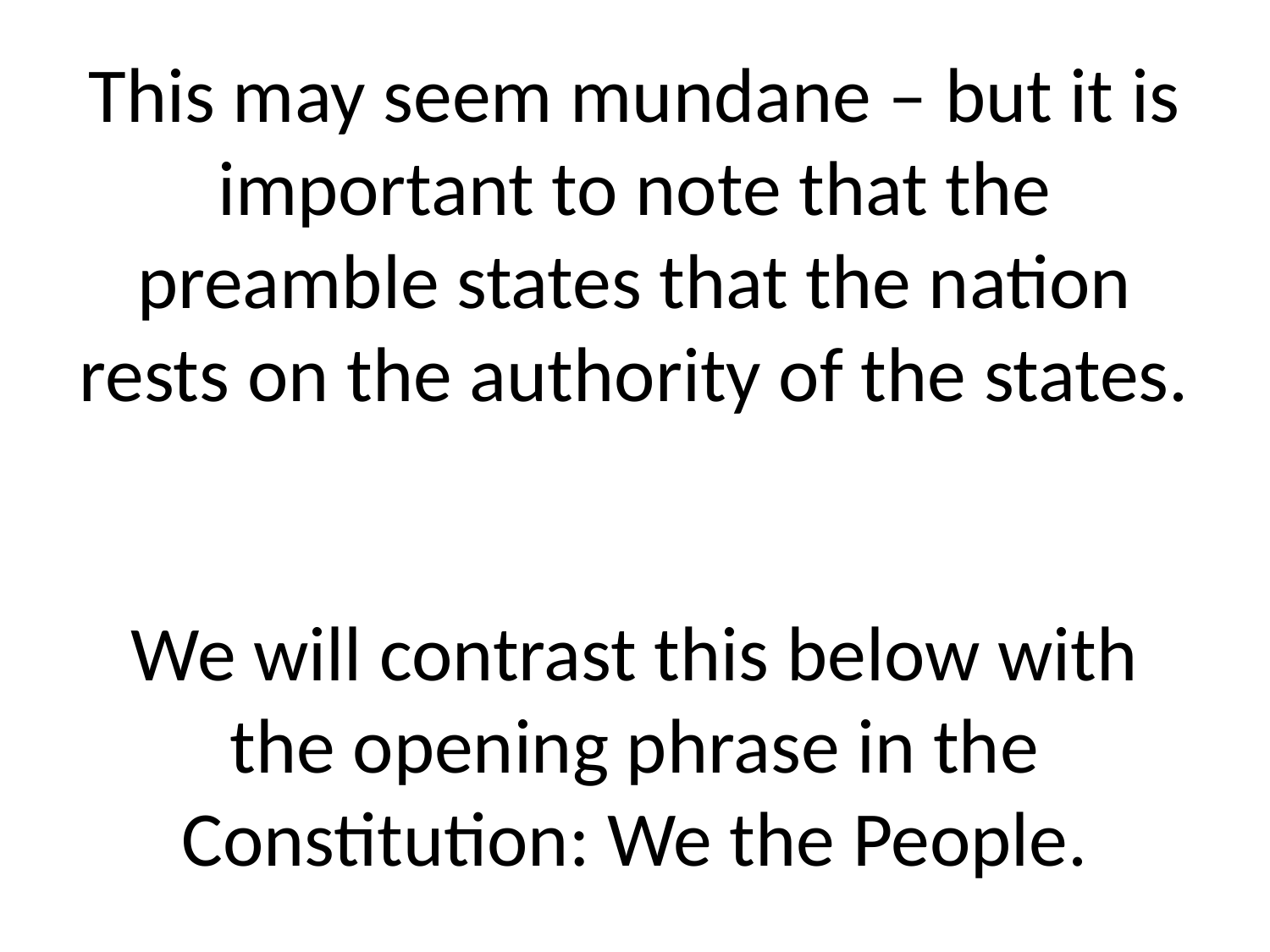

# This may seem mundane – but it is important to note that the preamble states that the nation rests on the authority of the states. We will contrast this below with the opening phrase in the Constitution: We the People.